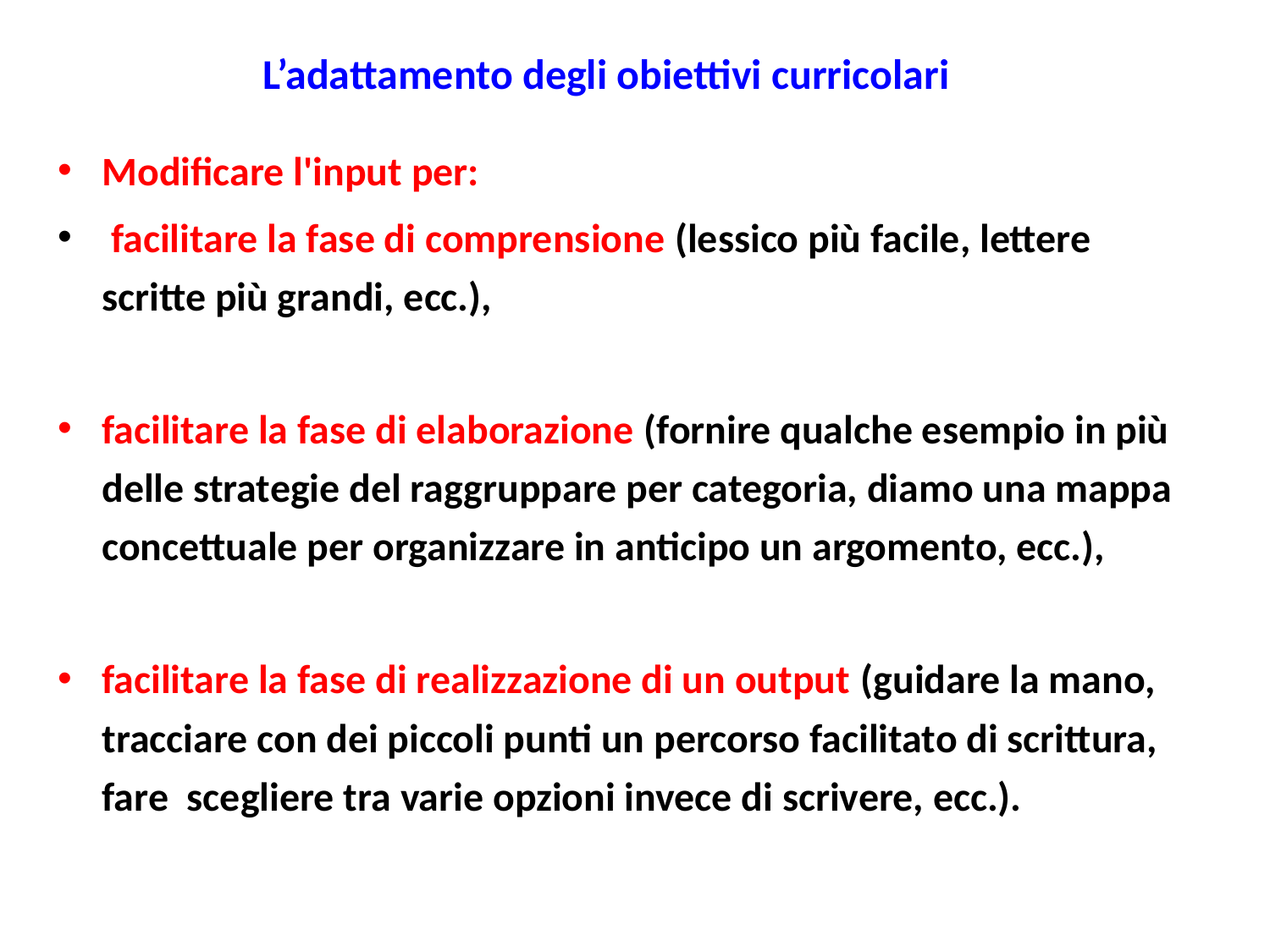

# L’adattamento degli obiettivi curricolari
Modificare l'input per:
 facilitare la fase di comprensione (lessico più facile, lettere scritte più grandi, ecc.),

facilitare la fase di elaborazione (fornire qualche esempio in più delle strategie del raggruppare per categoria, diamo una mappa concettuale per organizzare in anticipo un argomento, ecc.),

facilitare la fase di realizzazione di un output (guidare la mano, tracciare con dei piccoli punti un percorso facilitato di scrittura, fare  scegliere tra varie opzioni invece di scrivere, ecc.).